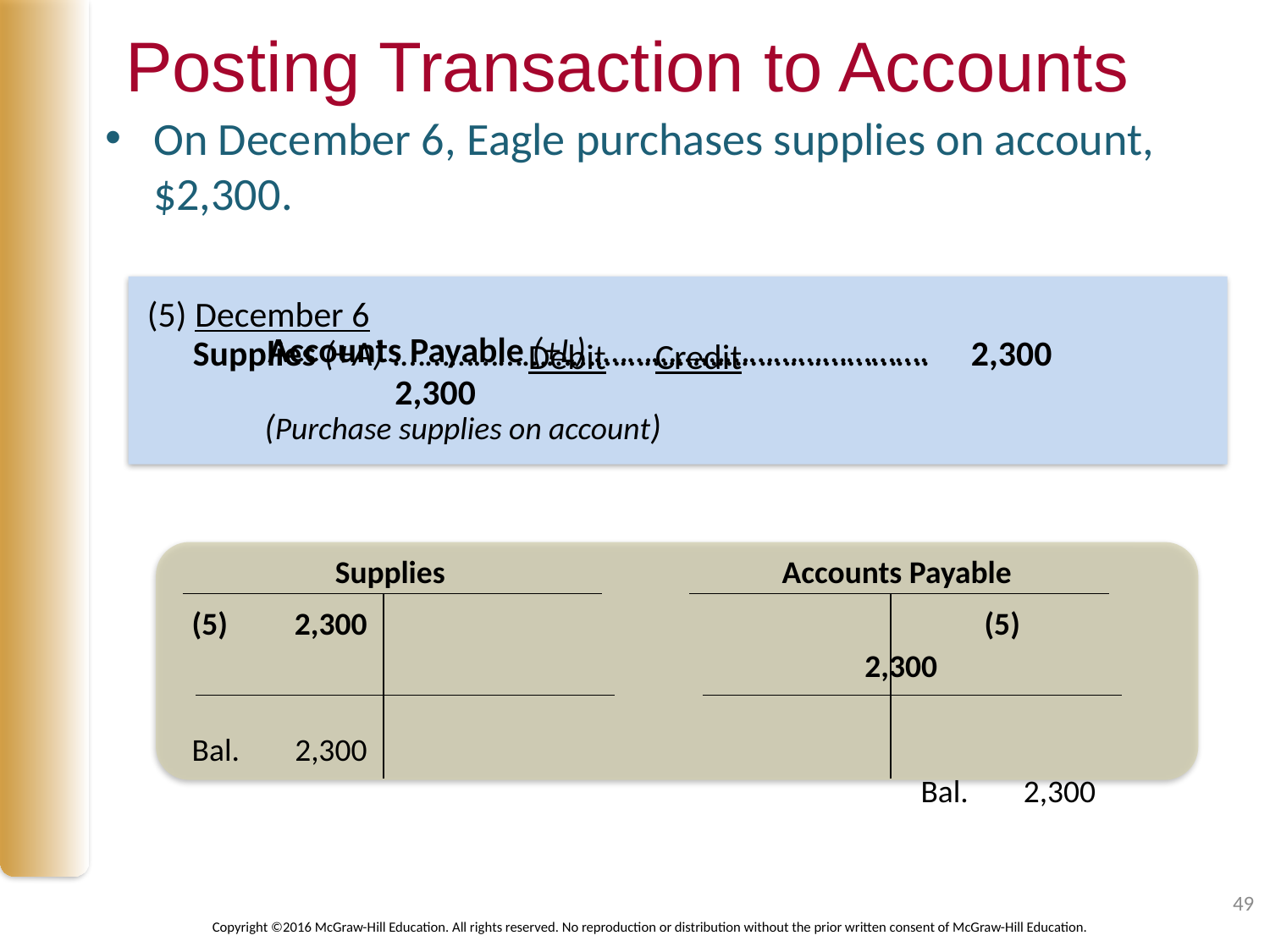

# Posting Transaction to Accounts
On December 6, Eagle purchases supplies on account, $2,300.

(5) December 6										Debit	Credit
Supplies (+A) .……………………………………………….……….	  2,300
Accounts Payable (+L) .………………………………….			2,300
(Purchase supplies on account)

Supplies
(5)	2,300

Bal. 	2,300
Accounts Payable
		(5)	2,300

		Bal. 	2,300
49
Copyright ©2016 McGraw-Hill Education. All rights reserved. No reproduction or distribution without the prior written consent of McGraw-Hill Education.